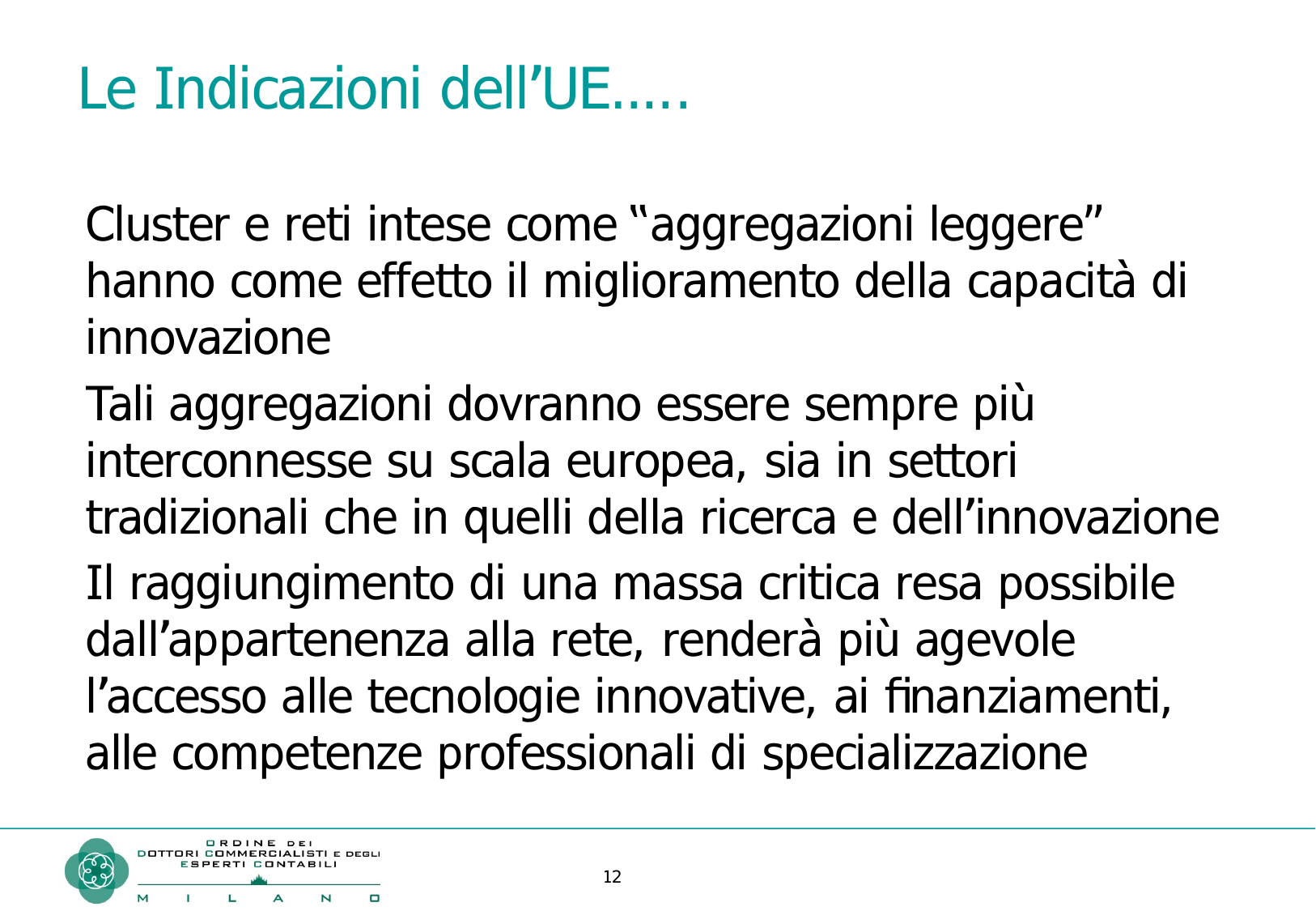

# Le Indicazioni dell’UE…..
Cluster e reti intese come “aggregazioni leggere” hanno come effetto il miglioramento della capacità di innovazione
Tali aggregazioni dovranno essere sempre più interconnesse su scala europea, sia in settori tradizionali che in quelli della ricerca e dell’innovazione
Il raggiungimento di una massa critica resa possibile dall’appartenenza alla rete, renderà più agevole l’accesso alle tecnologie innovative, ai finanziamenti, alle competenze professionali di specializzazione